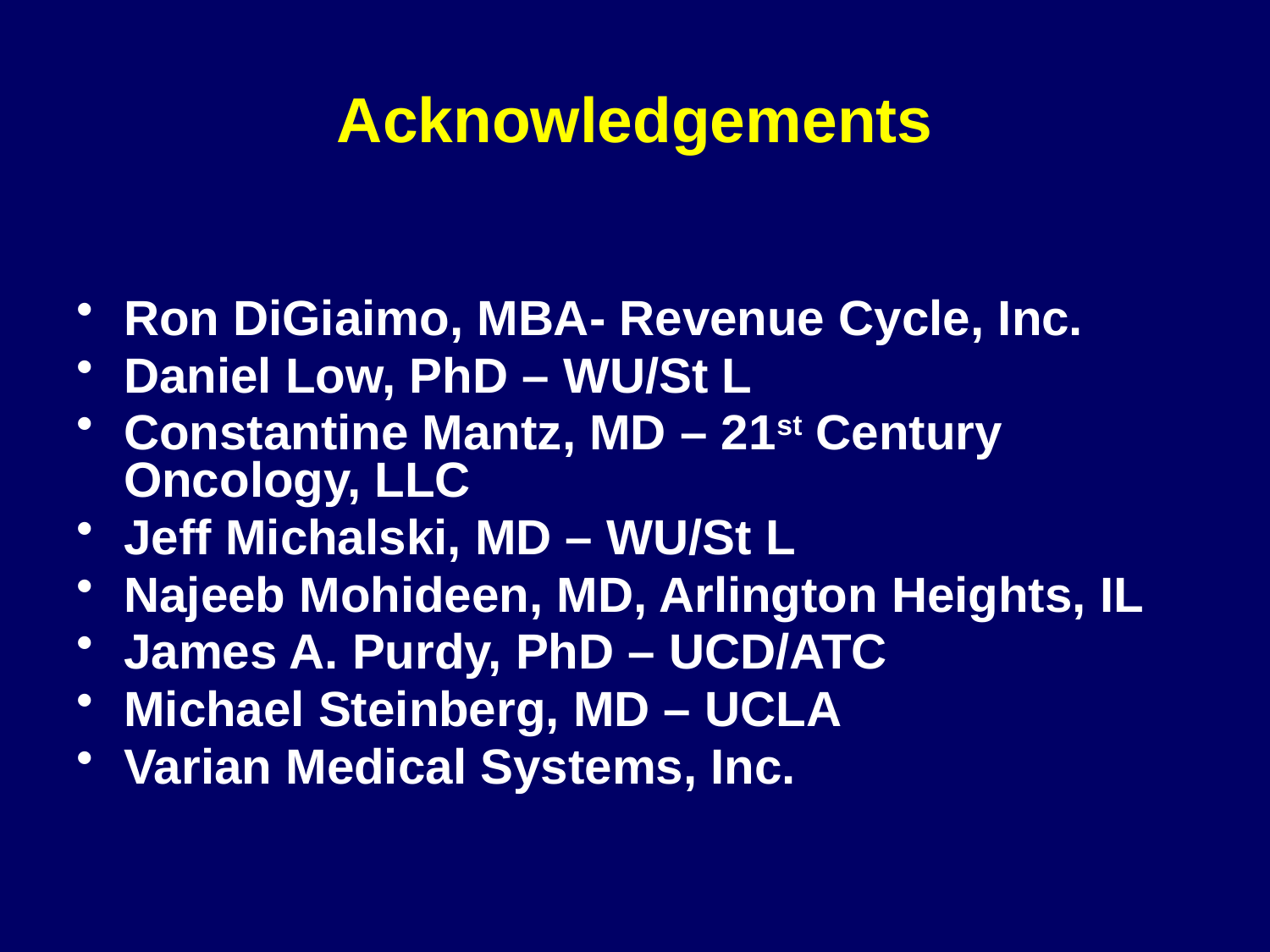

# Acknowledgements

Ron DiGiaimo, MBA- Revenue Cycle, Inc.
Daniel Low, PhD – WU/St L
Constantine Mantz, MD – 21st Century Oncology, LLC
Jeff Michalski, MD – WU/St L
Najeeb Mohideen, MD, Arlington Heights, IL
James A. Purdy, PhD – UCD/ATC
Michael Steinberg, MD – UCLA
Varian Medical Systems, Inc.